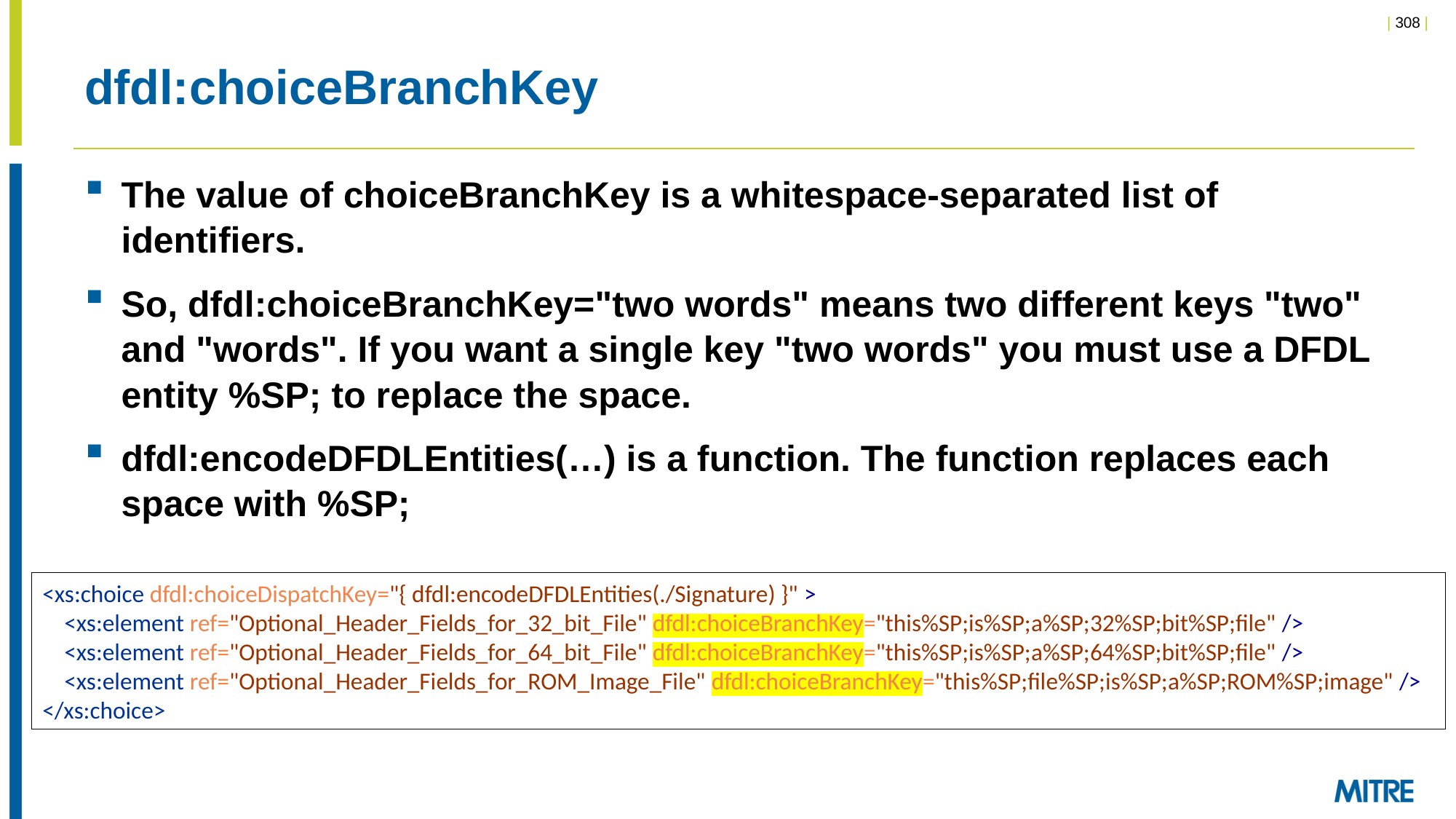

# dfdl:choiceBranchKey
The value of choiceBranchKey is a whitespace-separated list of identifiers.
So, dfdl:choiceBranchKey="two words" means two different keys "two" and "words". If you want a single key "two words" you must use a DFDL entity %SP; to replace the space.
dfdl:encodeDFDLEntities(…) is a function. The function replaces each space with %SP;

<xs:choice dfdl:choiceDispatchKey="{ dfdl:encodeDFDLEntities(./Signature) }" >
    <xs:element ref="Optional_Header_Fields_for_32_bit_File" dfdl:choiceBranchKey="this%SP;is%SP;a%SP;32%SP;bit%SP;file" />
    <xs:element ref="Optional_Header_Fields_for_64_bit_File" dfdl:choiceBranchKey="this%SP;is%SP;a%SP;64%SP;bit%SP;file" />
    <xs:element ref="Optional_Header_Fields_for_ROM_Image_File" dfdl:choiceBranchKey="this%SP;file%SP;is%SP;a%SP;ROM%SP;image" />
</xs:choice>